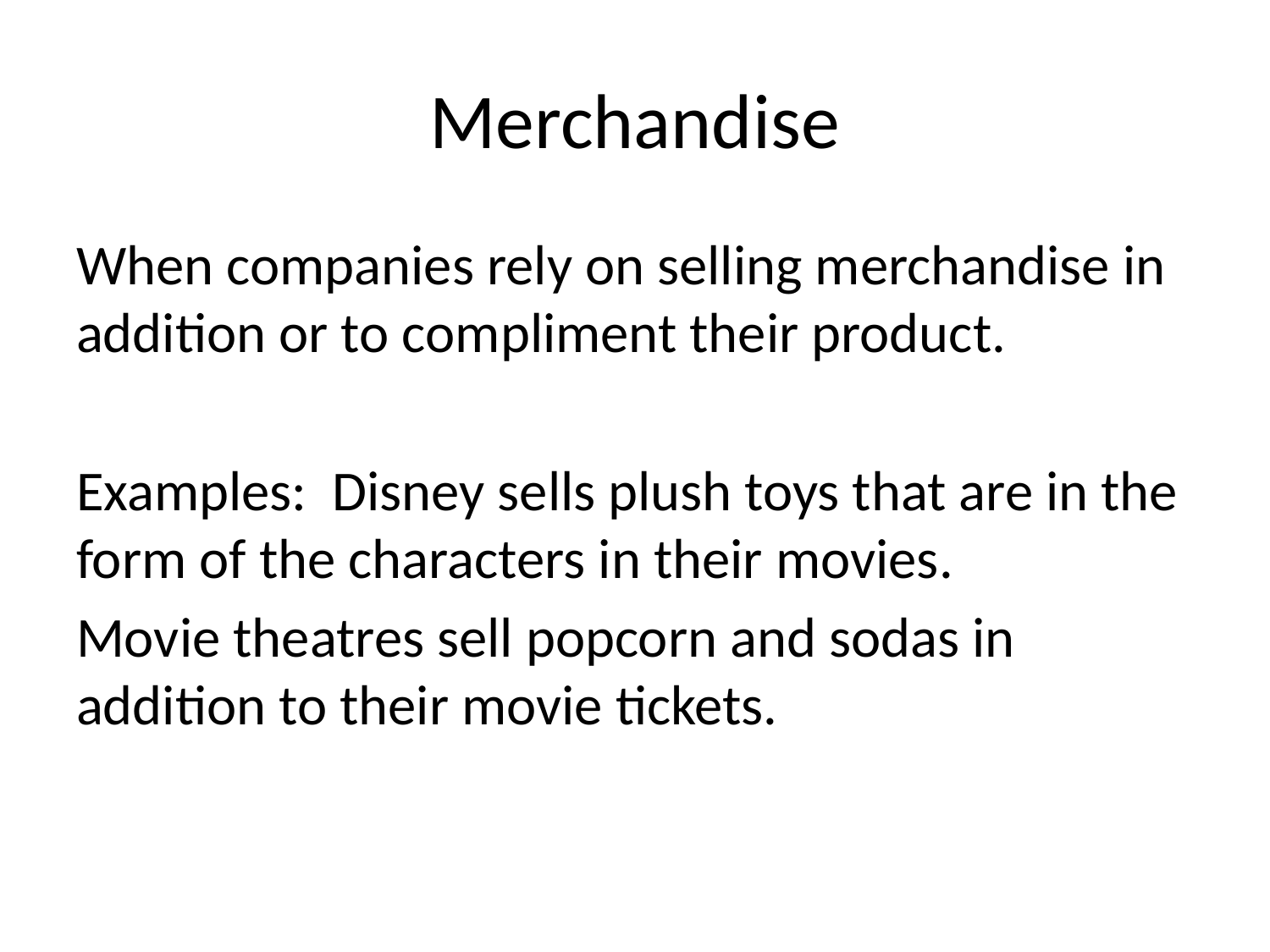

# Merchandise
When companies rely on selling merchandise in addition or to compliment their product.

Examples:  Disney sells plush toys that are in the form of the characters in their movies.
Movie theatres sell popcorn and sodas in addition to their movie tickets.